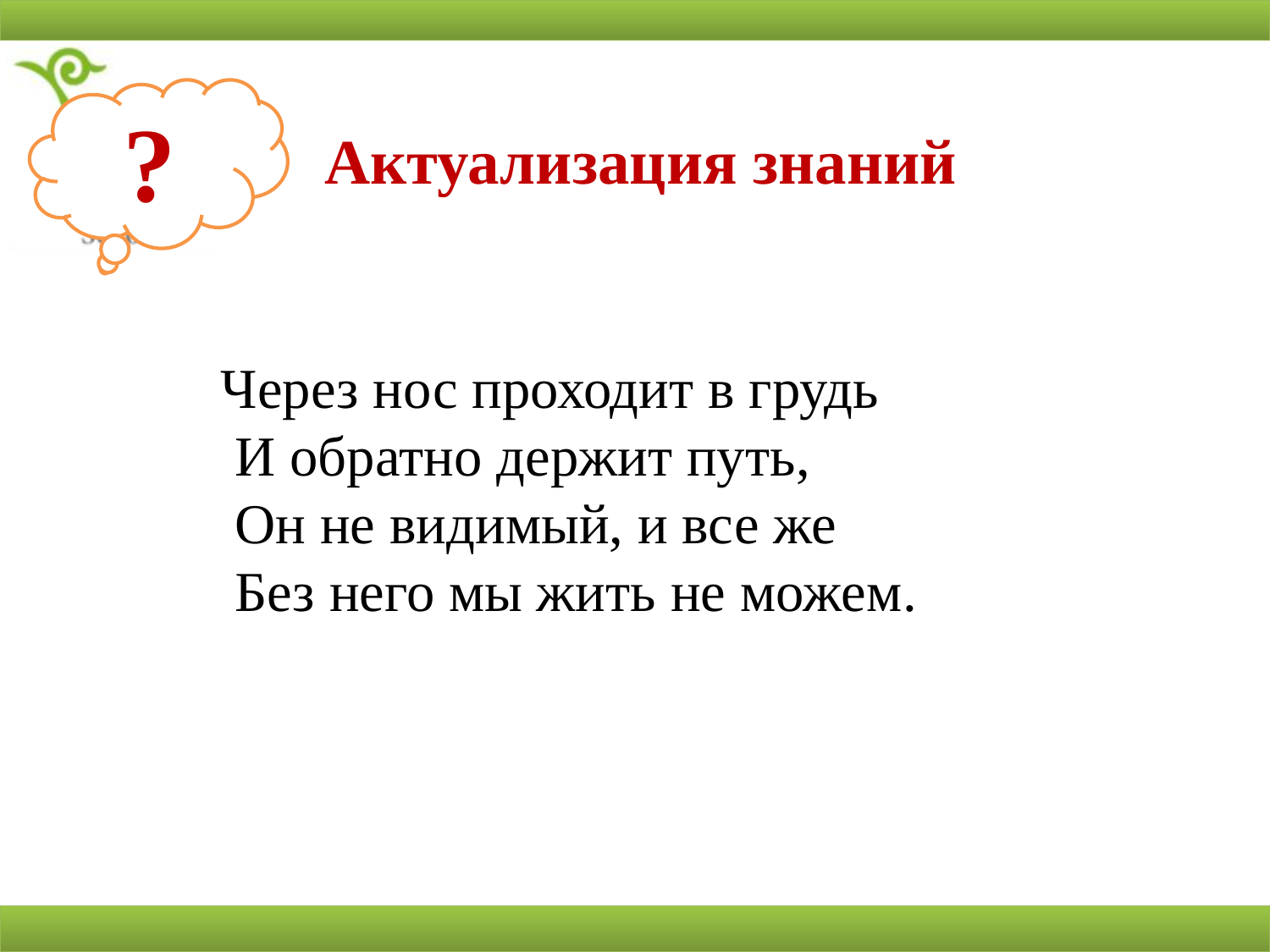

?
Актуализация знаний
Через нос проходит в грудь
 И обратно держит путь,
 Он не видимый, и все же
 Без него мы жить не можем.